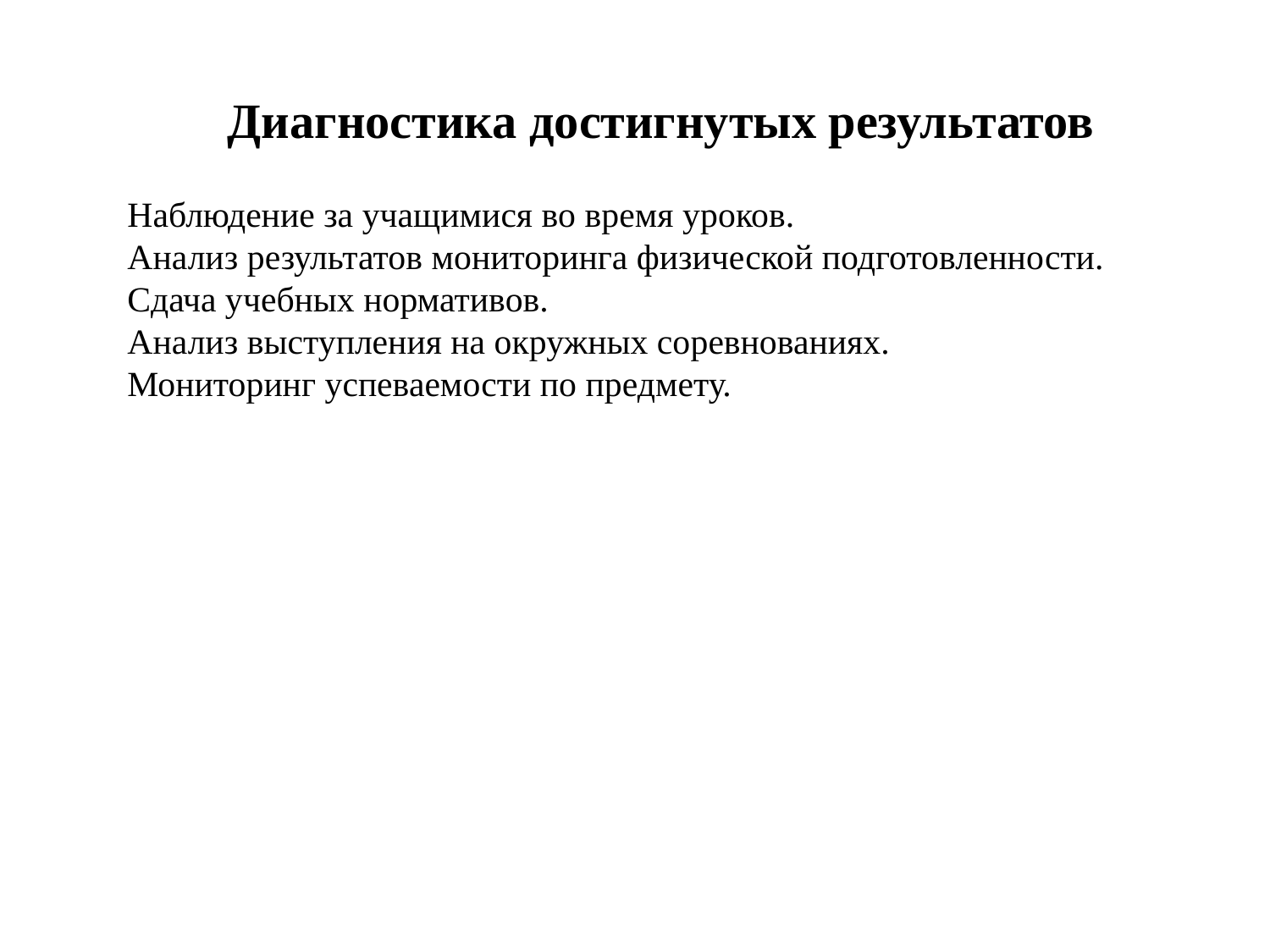

# Диагностика достигнутых результатов
Наблюдение за учащимися во время уроков.
Анализ результатов мониторинга физической подготовленности.
Сдача учебных нормативов.
Анализ выступления на окружных соревнованиях.
Мониторинг успеваемости по предмету.